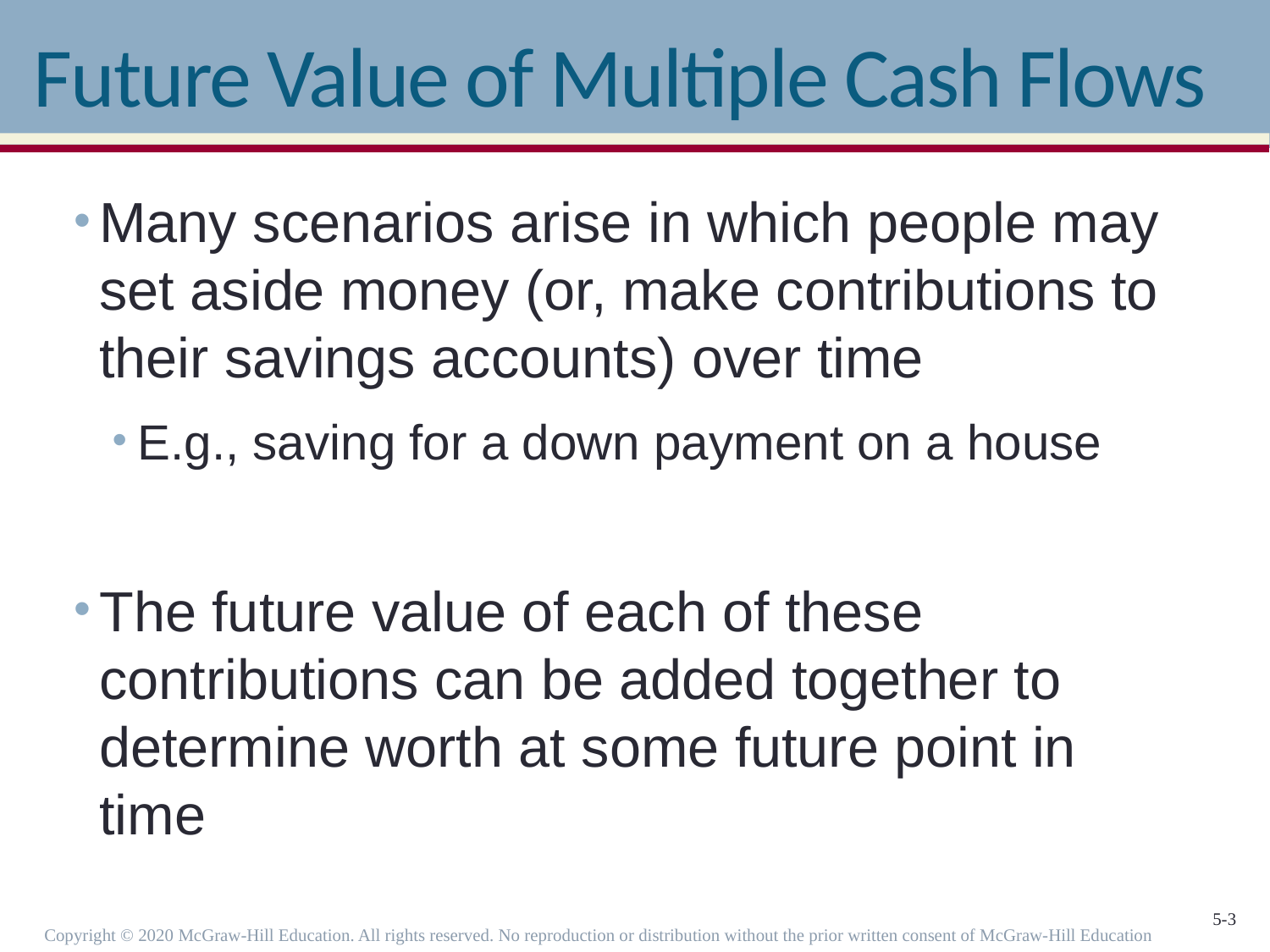

# Future Value of Multiple Cash Flows
Many scenarios arise in which people may set aside money (or, make contributions to their savings accounts) over time
E.g., saving for a down payment on a house

The future value of each of these contributions can be added together to determine worth at some future point in time
Copyright © 2020 McGraw-Hill Education. All rights reserved. No reproduction or distribution without the prior written consent of McGraw-Hill Education